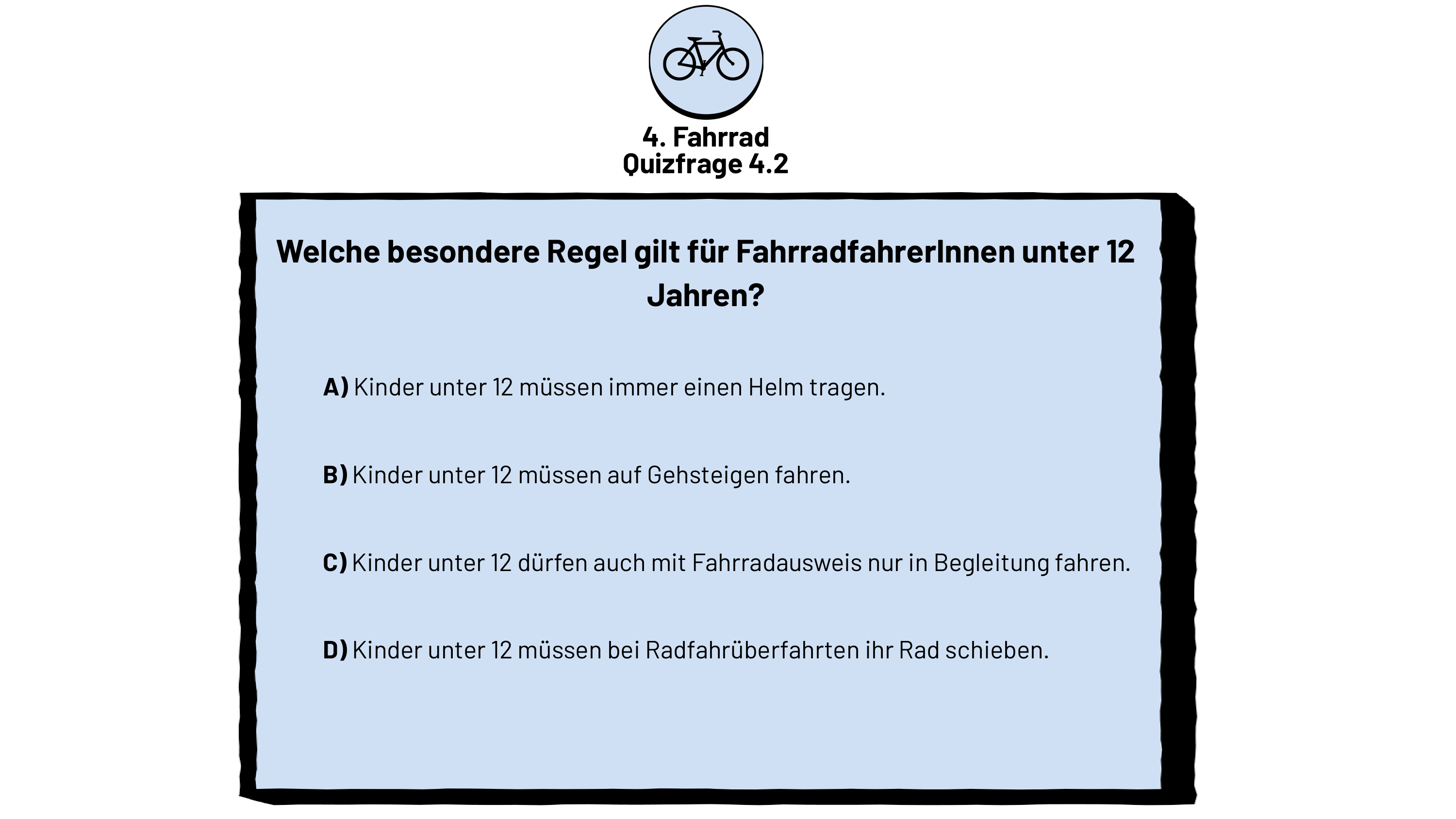

4. Fahrrad
Quizfrage 4.2
Welche besondere Regel gilt für FahrradfahrerInnen unter 12 Jahren?

	A) Kinder unter 12 müssen immer einen Helm tragen.

	B) Kinder unter 12 müssen auf Gehsteigen fahren.

	C) Kinder unter 12 dürfen auch mit Fahrradausweis nur in Begleitung fahren.

	D) Kinder unter 12 müssen bei Radfahrüberfahrten ihr Rad schieben.